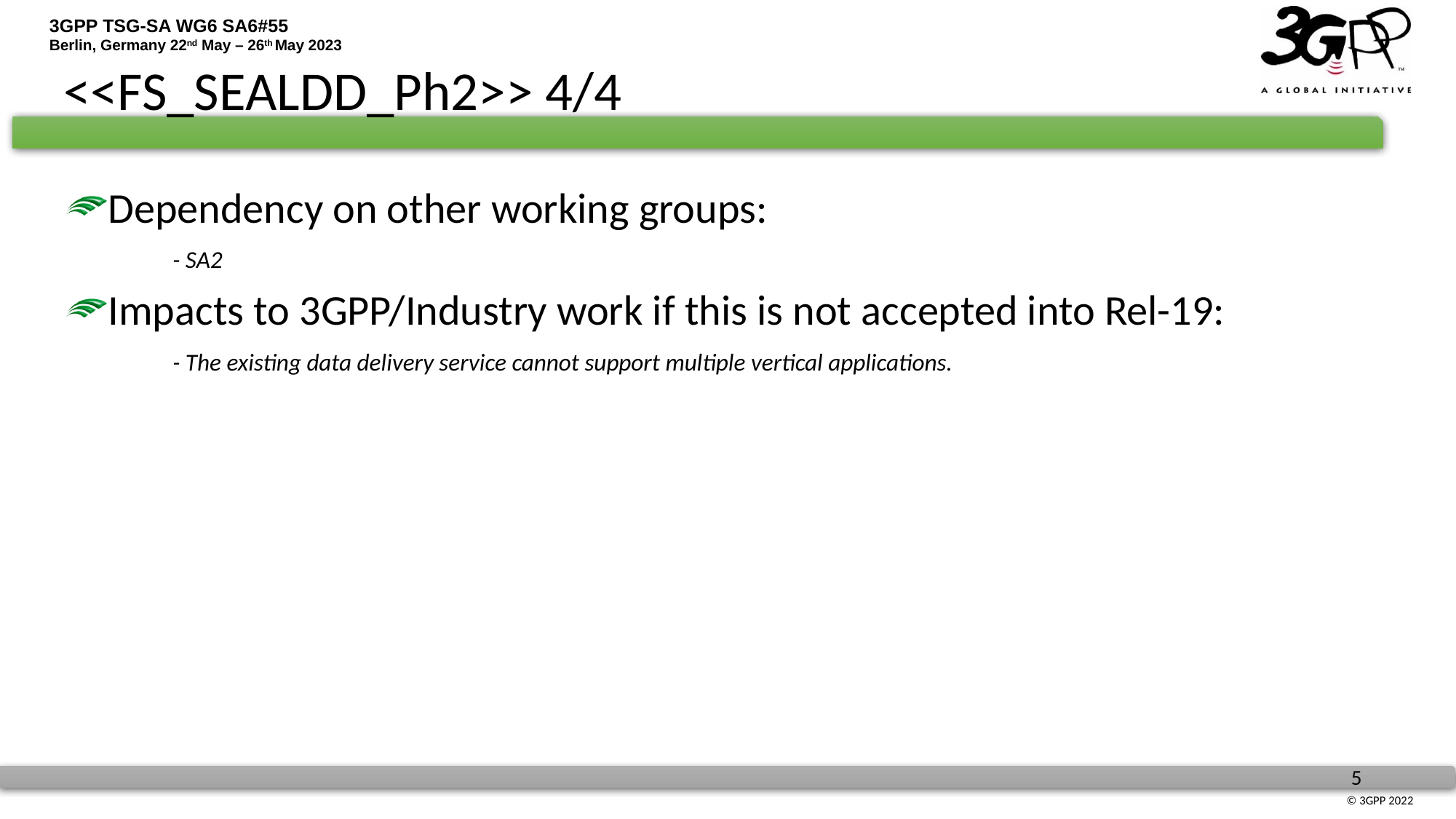

# <<FS_SEALDD_Ph2>> 4/4
Dependency on other working groups:
	- SA2
Impacts to 3GPP/Industry work if this is not accepted into Rel-19:
	- The existing data delivery service cannot support multiple vertical applications.